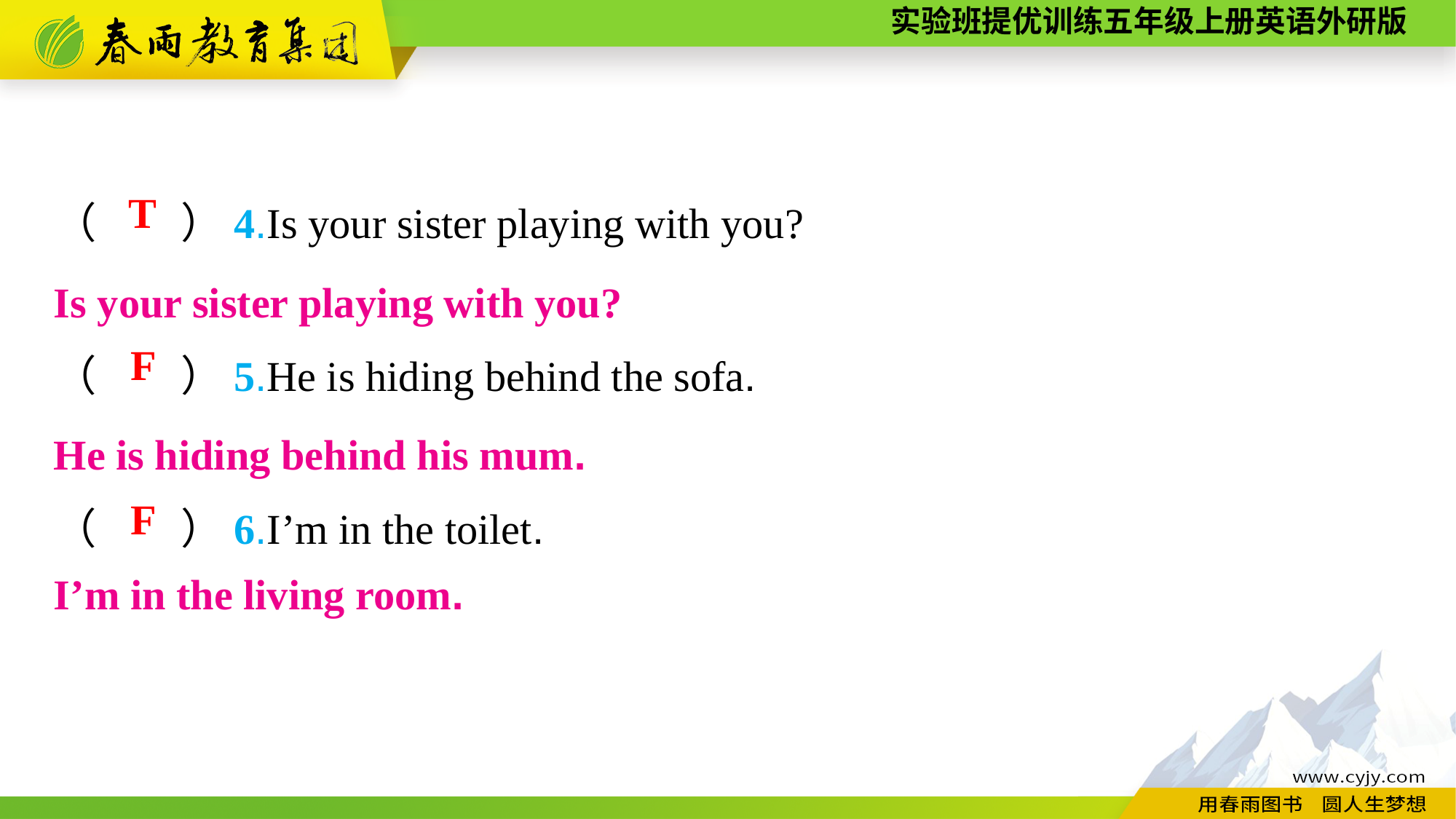

（　　）4.Is your sister playing with you?

（　　）5.He is hiding behind the sofa.

（　　）6.I’m in the toilet.
T
Is your sister playing with you?
F
He is hiding behind his mum.
F
I’m in the living room.